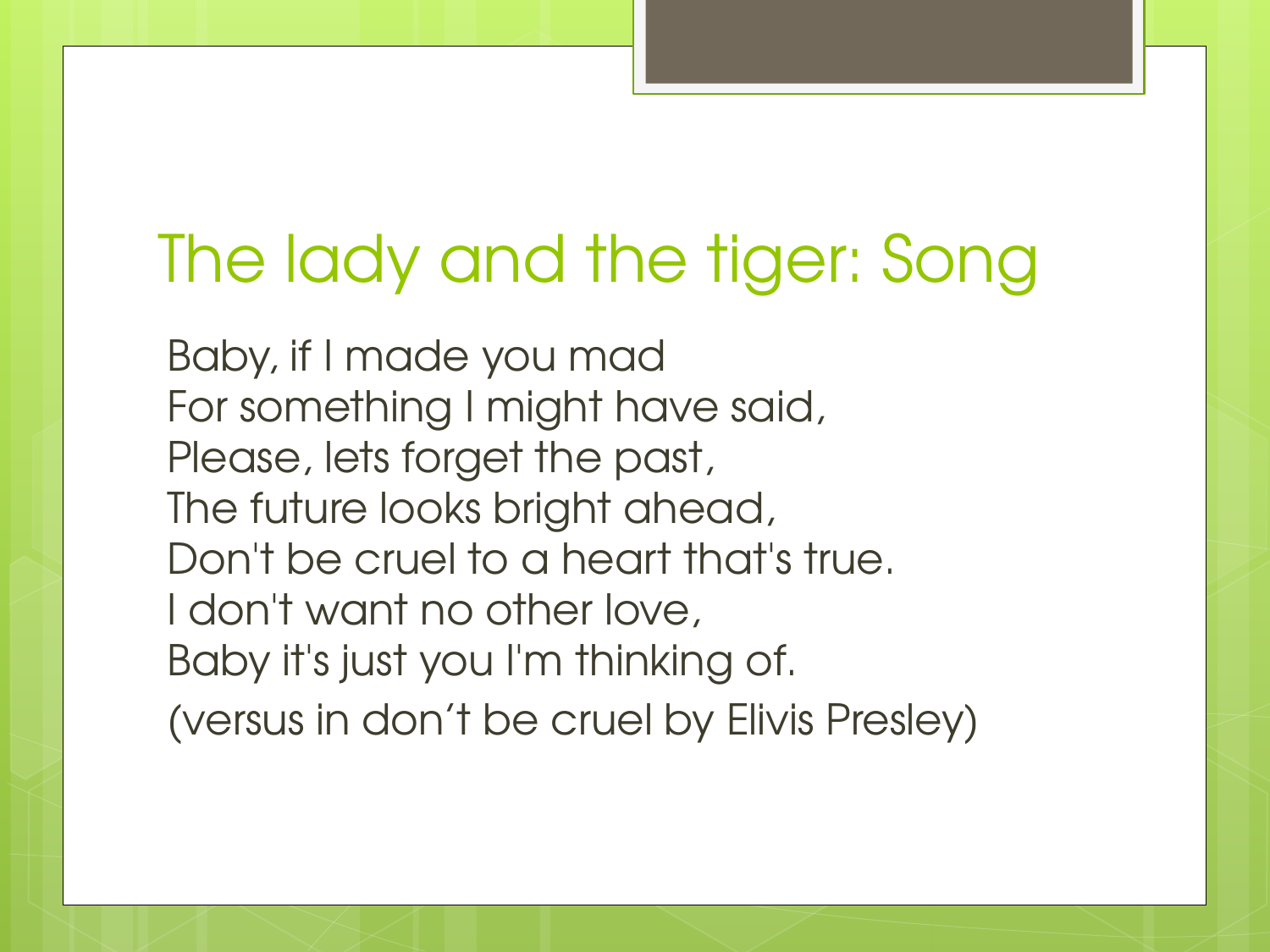

# The lady and the tiger: Song
Baby, if I made you mad 
For something I might have said, 
Please, lets forget the past, 
The future looks bright ahead, 
Don't be cruel to a heart that's true. 
I don't want no other love, 
Baby it's just you I'm thinking of.
(versus in don’t be cruel by Elivis Presley)